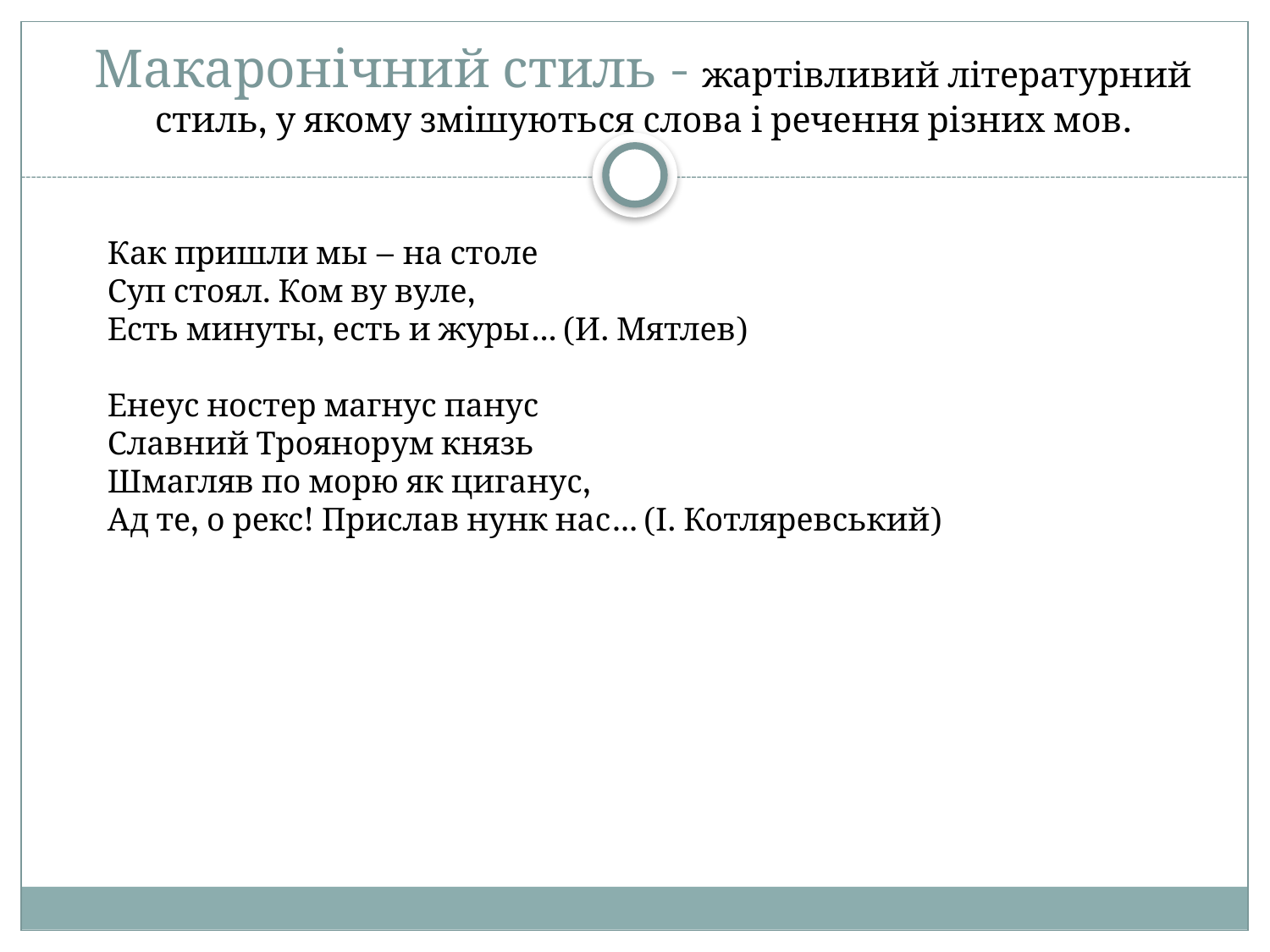

# Макаронічний стиль - жартівливий літературний стиль, у якому змішуються слова і речення різних мов.
Как пришли мы – на столе
Суп стоял. Ком ву вуле,
Есть минуты, есть и журы… (И. Мятлев)

Енеус ностер магнус панус
Славний Троянорум князь
Шмагляв по морю як циганус,
Ад те, о рекс! Прислав нунк нас… (І. Котляревський)